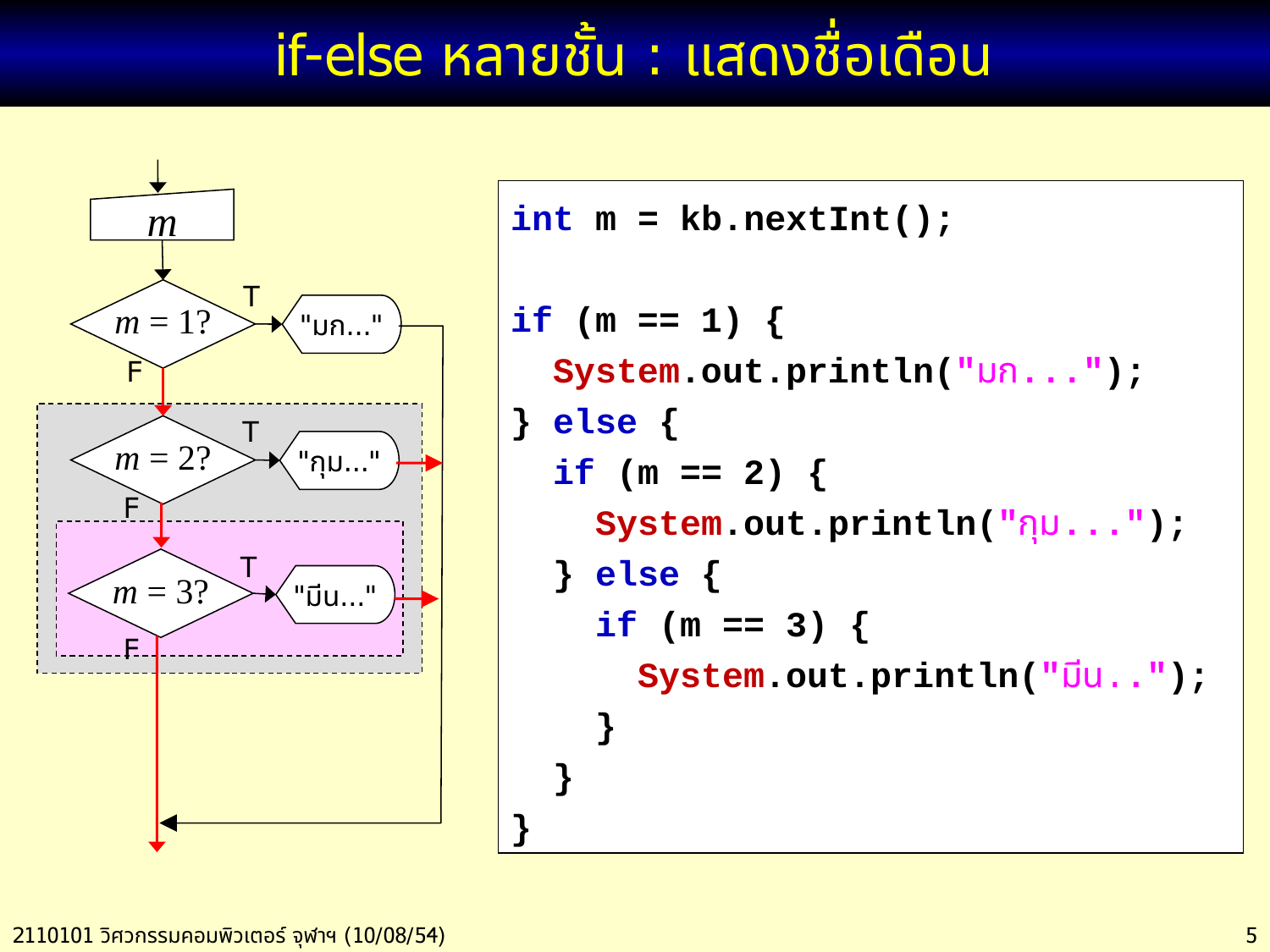

# if-else หลายชั้น : แสดงชื่อเดือน

m
T
m = 1?
"มก..."

F

T
m = 2?
"กุม..."

F

T
m = 3?
"มีน..."

F

int m = kb.nextInt();

if (m == 1) {
  System.out.println("มก...");
} else {
  if (m == 2) {
    System.out.println("กุม...");
  } else {
    if (m == 3) {
      System.out.println("มีน..");
    }
  }
}